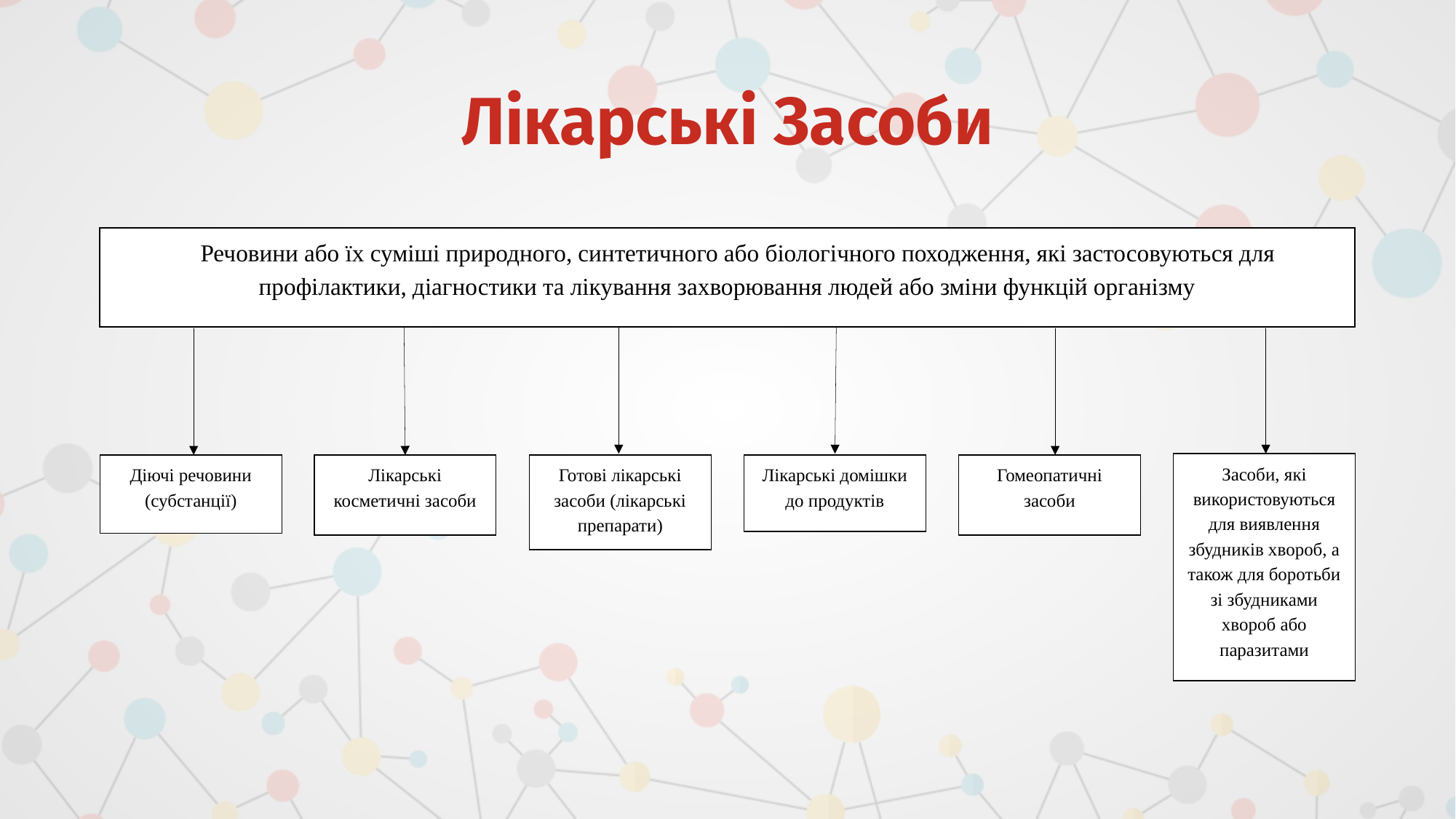

# Лікарські Засоби
Речовини або їх суміші природного, синтетичного або біологічного походження, які застосовуються для профілактики, діагностики та лікування захворювання людей або зміни функцій організму
Засоби, які використовуються для виявлення збудників хвороб, а також для боротьби зі збудниками хвороб або паразитами
Діючі речовини (субстанції)
Лікарські косметичні засоби
Готові лікарські засоби (лікарські препарати)
Лікарські домішки до продуктів
Гомеопатичні засоби